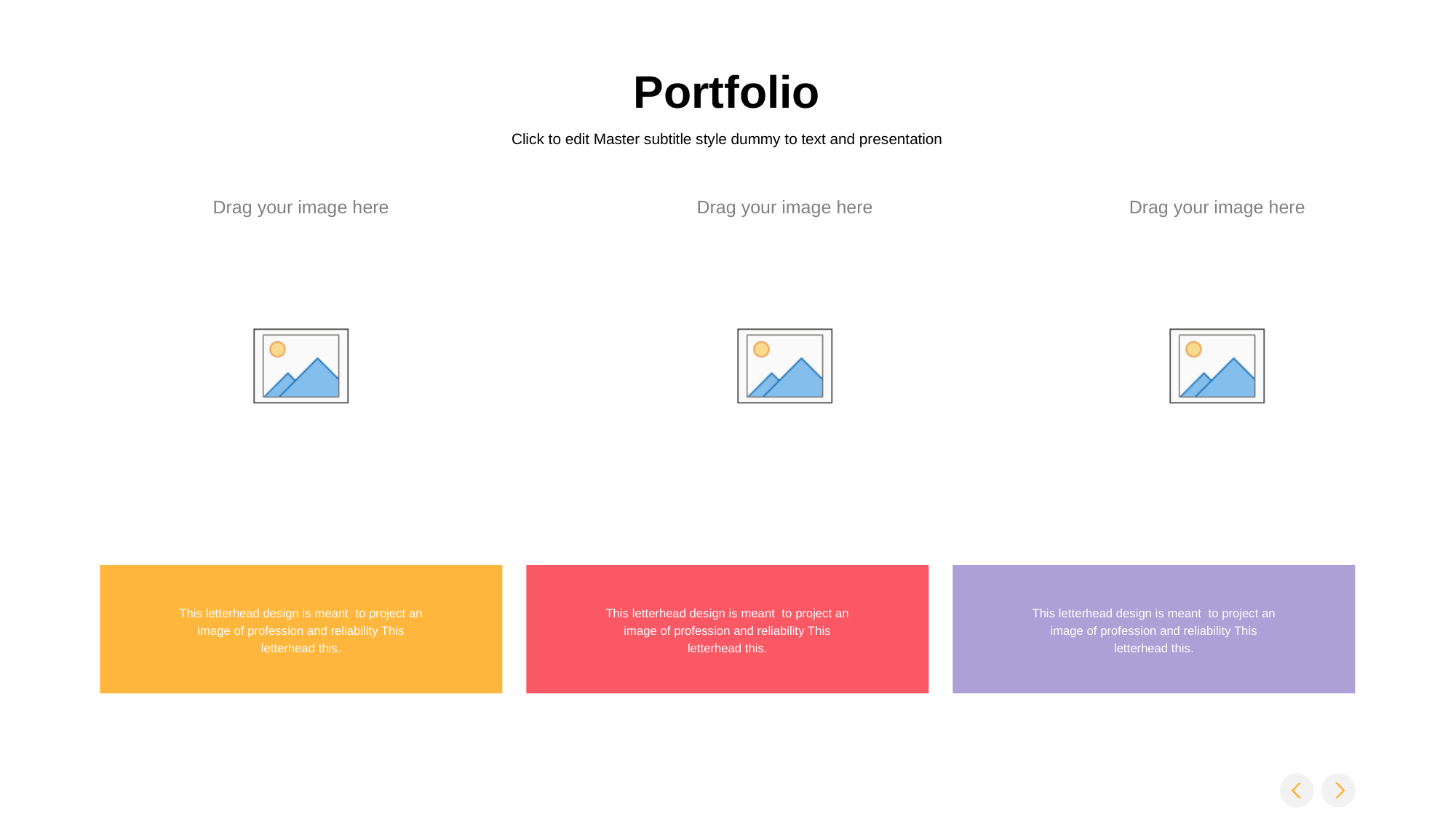

Portfolio
Click to edit Master subtitle style dummy to text and presentation

This letterhead design is meant  to project an image of profession and reliability This letterhead this.
This letterhead design is meant  to project an image of profession and reliability This letterhead this.
This letterhead design is meant  to project an image of profession and reliability This letterhead this.